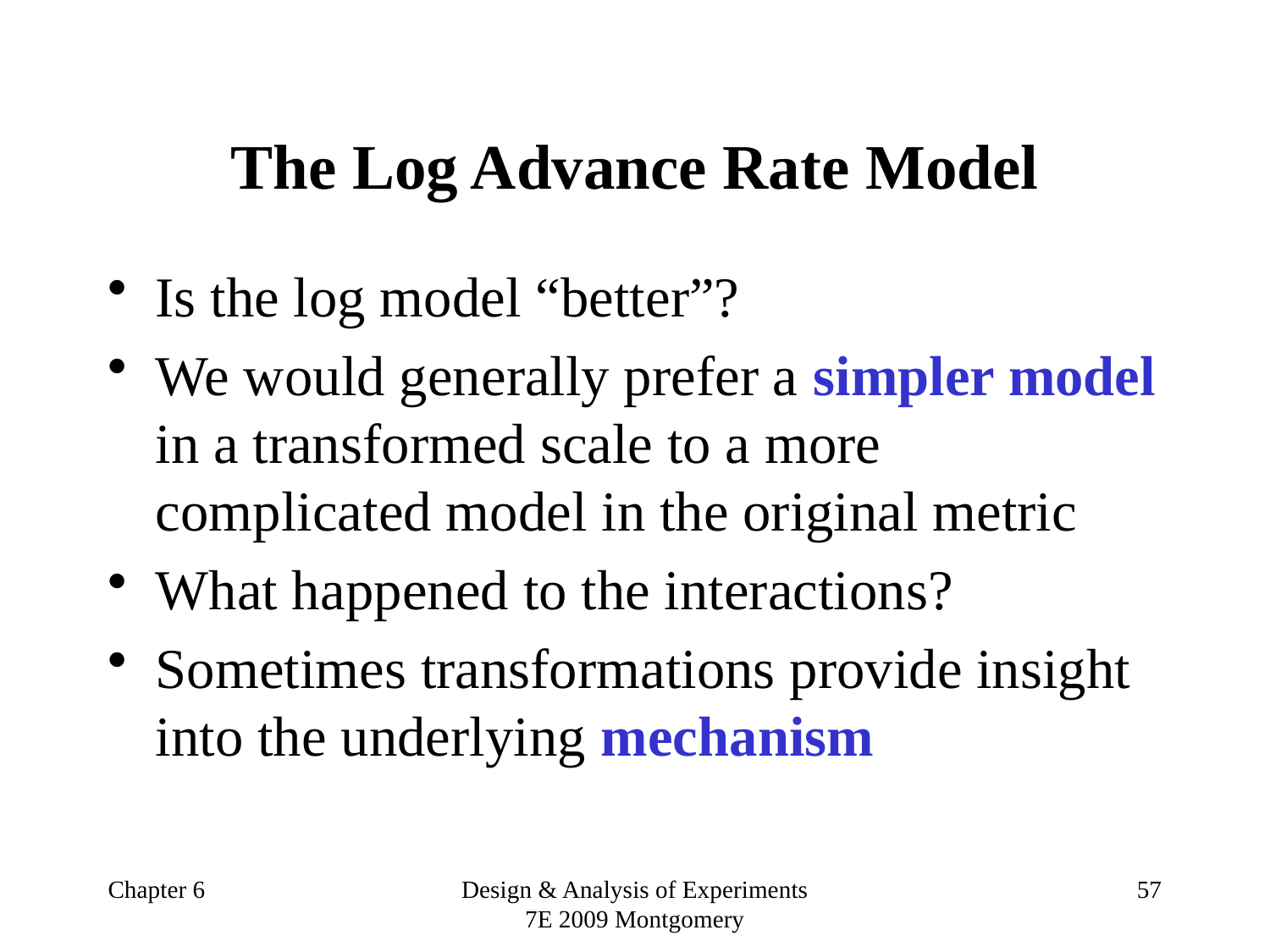

# The Log Advance Rate Model
Is the log model “better”?
We would generally prefer a simpler model in a transformed scale to a more complicated model in the original metric
What happened to the interactions?
Sometimes transformations provide insight into the underlying mechanism
Chapter 6
Design & Analysis of Experiments 7E 2009 Montgomery
57